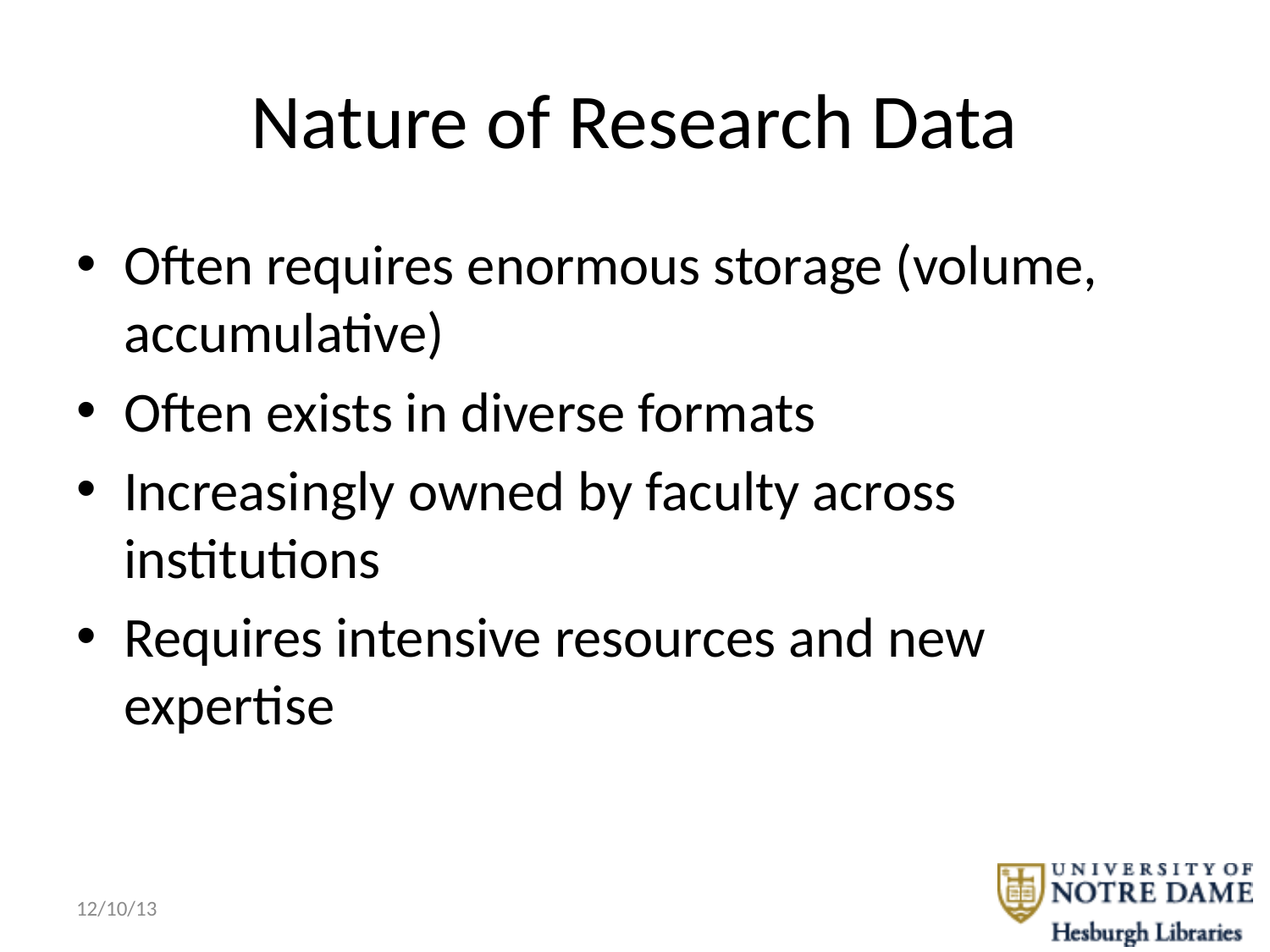

# Nature of Research Data
Often requires enormous storage (volume, accumulative)
Often exists in diverse formats
Increasingly owned by faculty across institutions
Requires intensive resources and new expertise

12/10/13